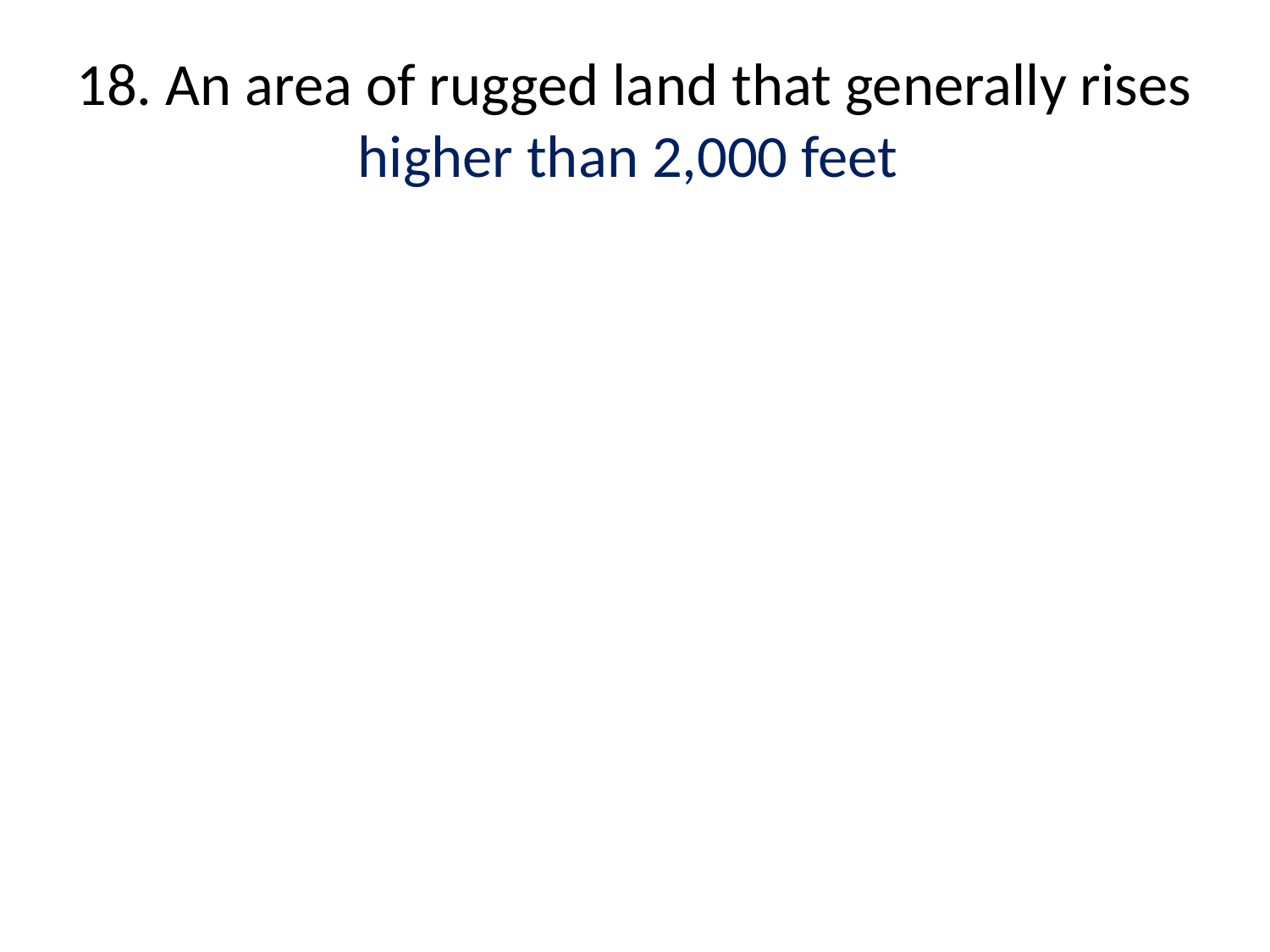

# 18. An area of rugged land that generally rises higher than 2,000 feet